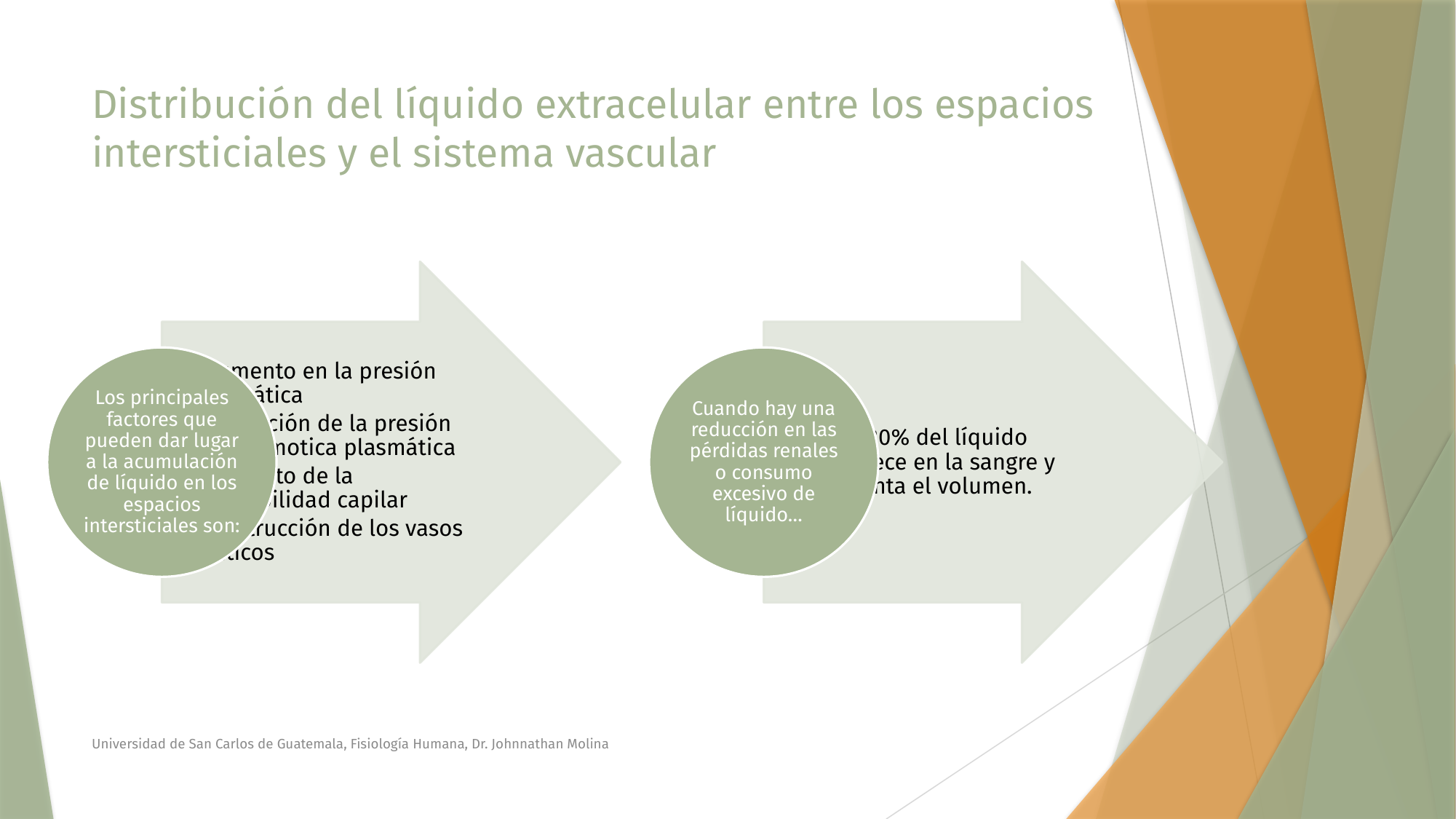

# Distribución del líquido extracelular entre los espacios intersticiales y el sistema vascular
El aumento en la presión hidrostática
La reducción de la presión coloidosmotica plasmática
El aumento de la permeabilidad capilar
La obstrucción de los vasos linfáticos
Los principales factores que pueden dar lugar a la acumulación de líquido en los espacios intersticiales son:
20 y 30% del líquido permanece en la sangre y aumenta el volumen.
Cuando hay una reducción en las pérdidas renales o consumo excesivo de líquido…
Universidad de San Carlos de Guatemala, Fisiología Humana, Dr. Johnnathan Molina